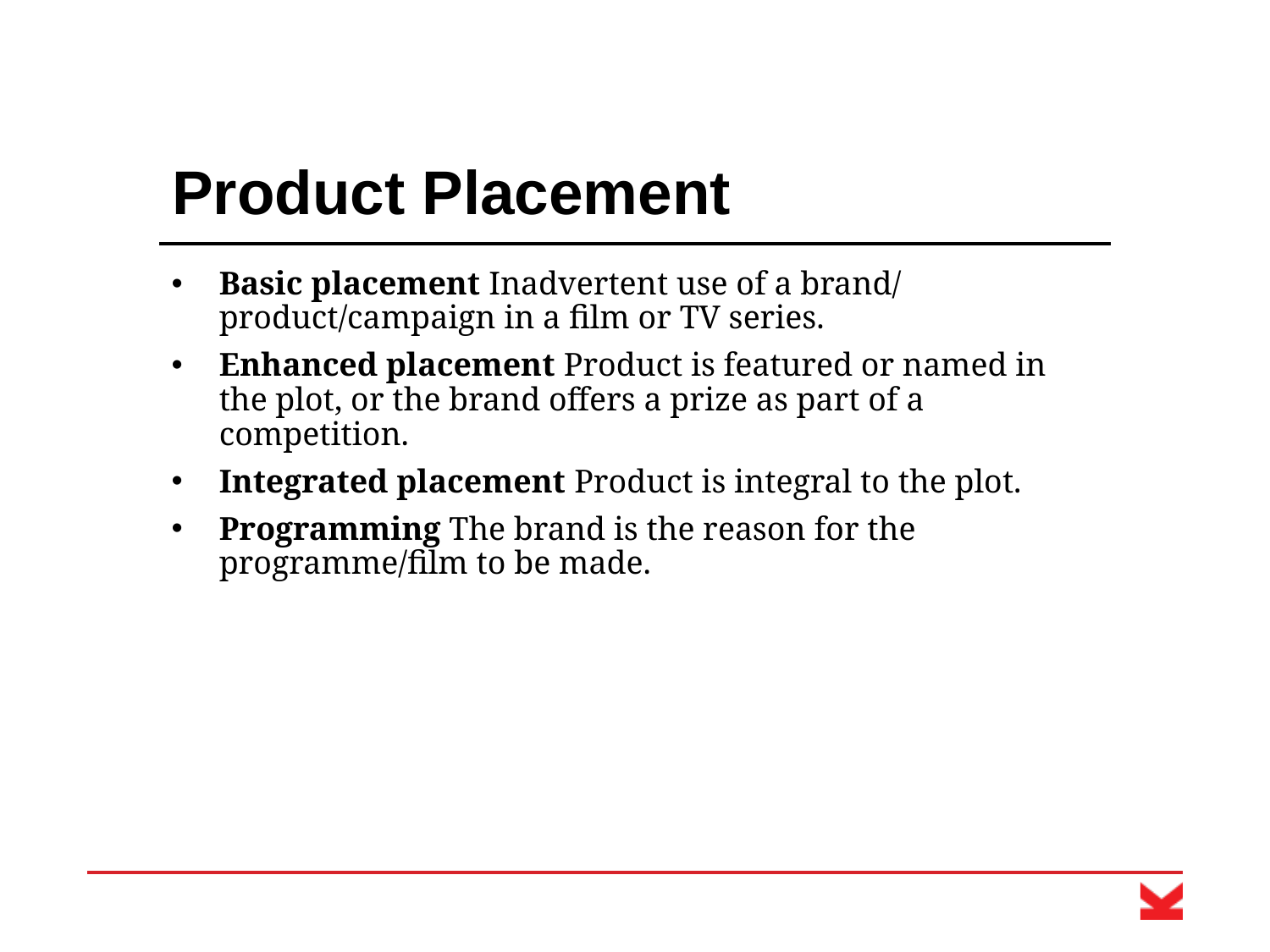

# Product Placement
Basic placement Inadvertent use of a brand/ product/campaign in a film or TV series.
Enhanced placement Product is featured or named in the plot, or the brand offers a prize as part of a competition.
Integrated placement Product is integral to the plot.
Programming The brand is the reason for the programme/film to be made.